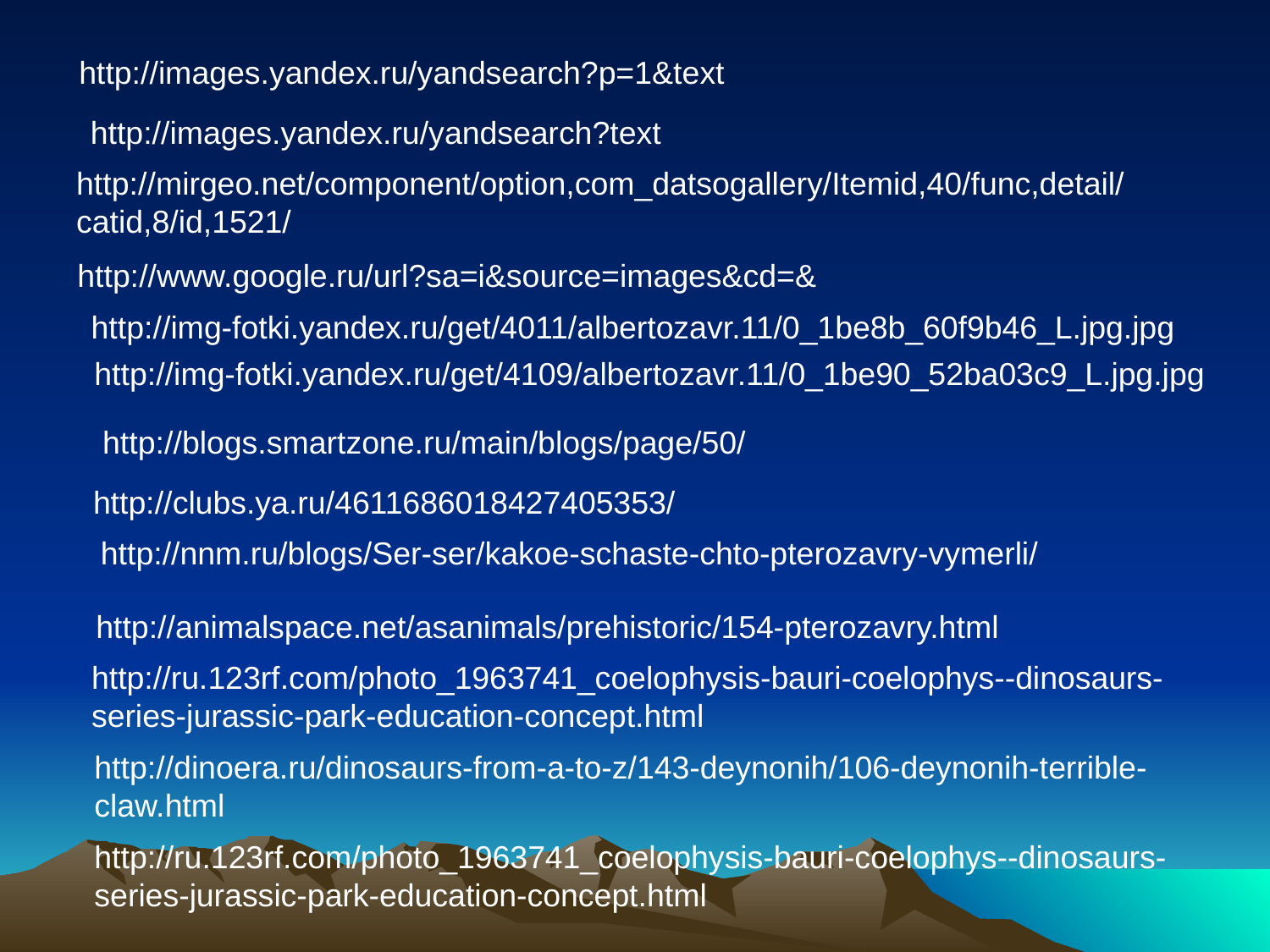

http://images.yandex.ru/yandsearch?p=1&text
http://images.yandex.ru/yandsearch?text
http://mirgeo.net/component/option,com_datsogallery/Itemid,40/func,detail/catid,8/id,1521/
http://www.google.ru/url?sa=i&source=images&cd=&
http://img-fotki.yandex.ru/get/4011/albertozavr.11/0_1be8b_60f9b46_L.jpg.jpg
http://img-fotki.yandex.ru/get/4109/albertozavr.11/0_1be90_52ba03c9_L.jpg.jpg
http://blogs.smartzone.ru/main/blogs/page/50/
http://clubs.ya.ru/4611686018427405353/
http://nnm.ru/blogs/Ser-ser/kakoe-schaste-chto-pterozavry-vymerli/
http://animalspace.net/asanimals/prehistoric/154-pterozavry.html
http://ru.123rf.com/photo_1963741_coelophysis-bauri-coelophys--dinosaurs-series-jurassic-park-education-concept.html
http://dinoera.ru/dinosaurs-from-a-to-z/143-deynonih/106-deynonih-terrible-claw.html
http://ru.123rf.com/photo_1963741_coelophysis-bauri-coelophys--dinosaurs-series-jurassic-park-education-concept.html